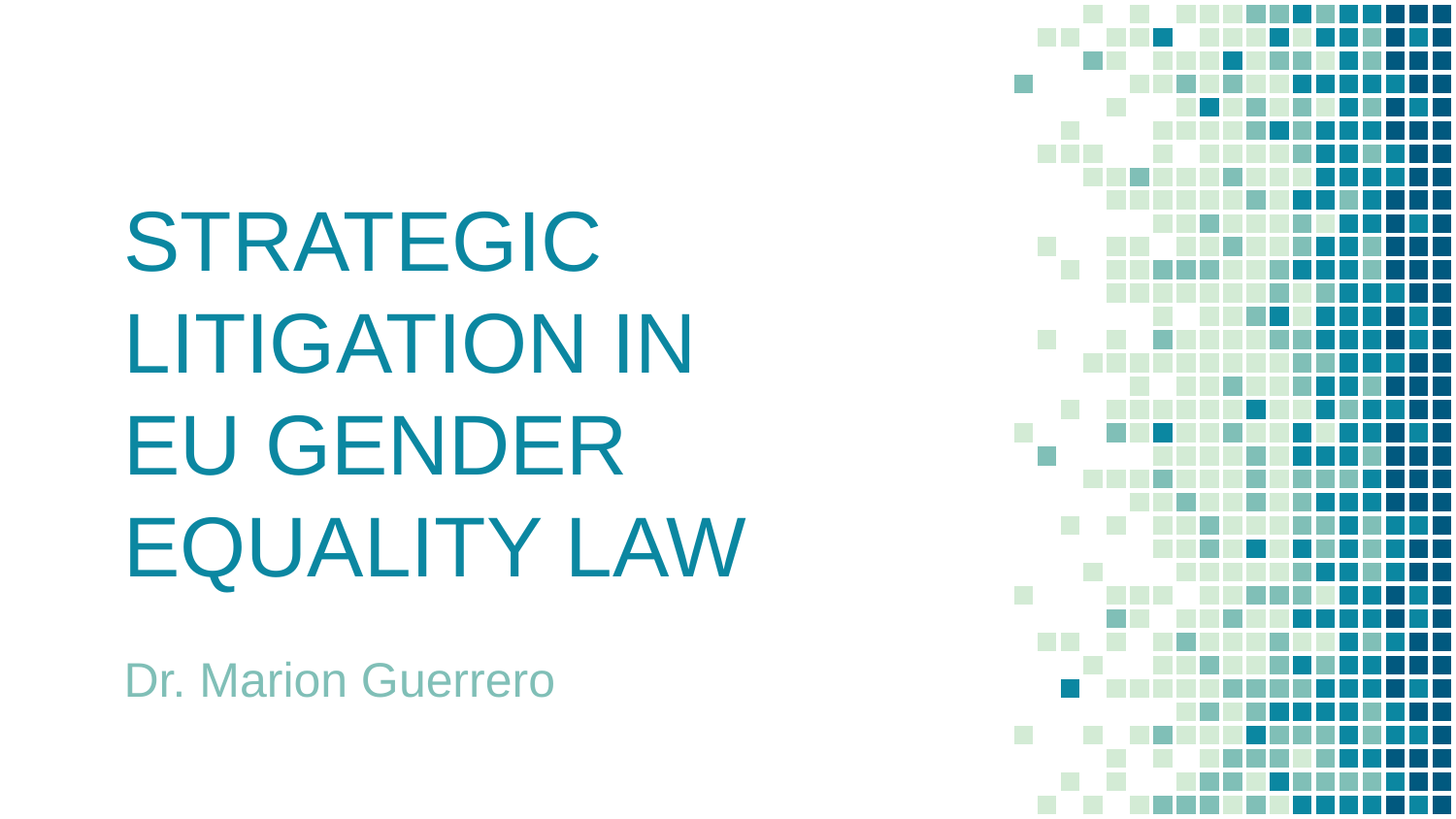

# STRATEGIC LITIGATION IN EU GENDER EQUALITY LAW
Dr. Marion Guerrero